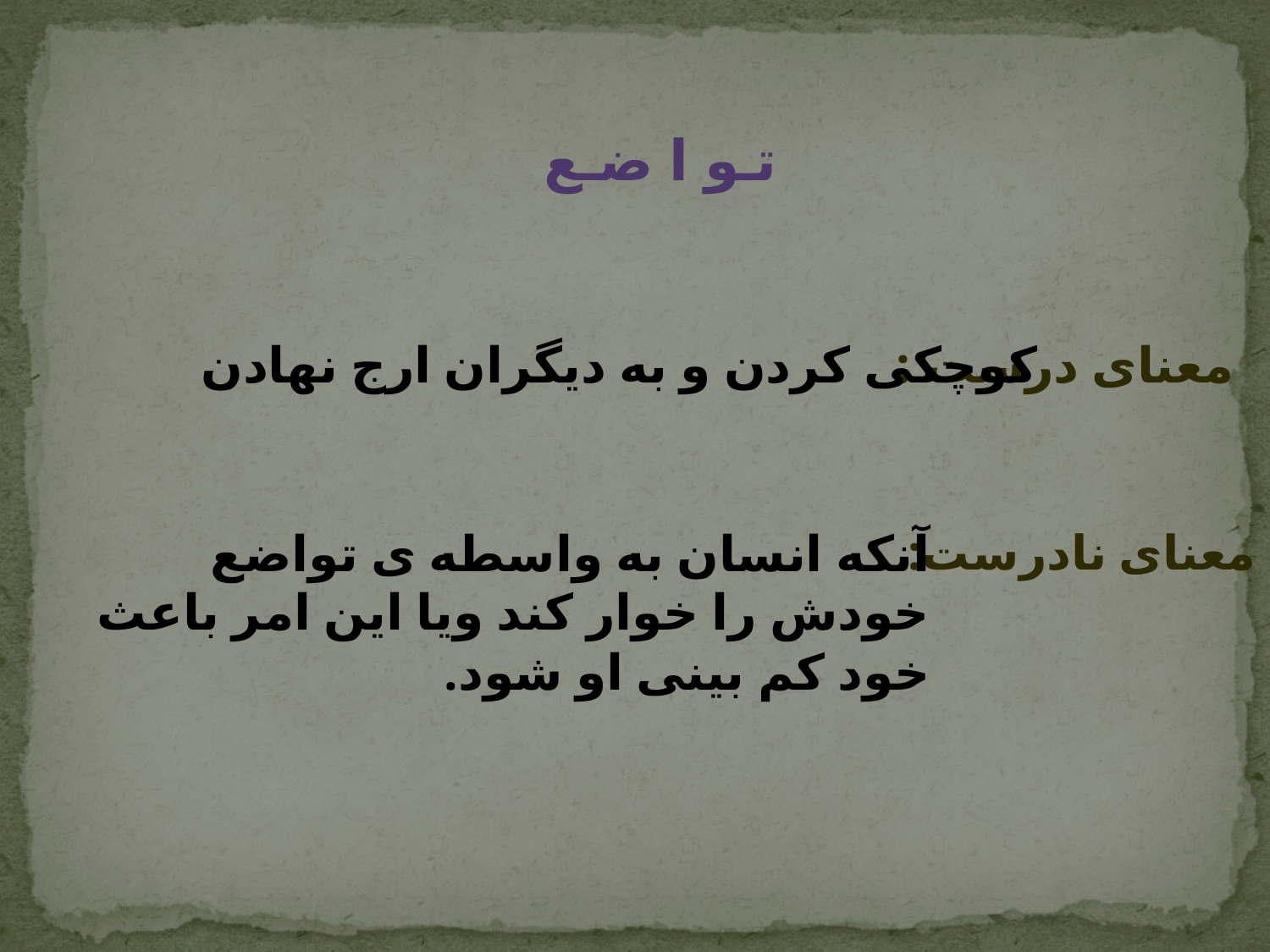

# تـو ا ضـع
كوچكى كردن و به ديگران ارج نهادن
معنای درست :
آنكه انسان به واسطه ی تواضع خودش را خوار کند ویا این امر باعث خود کم بینی او شود.
معنای نادرست: